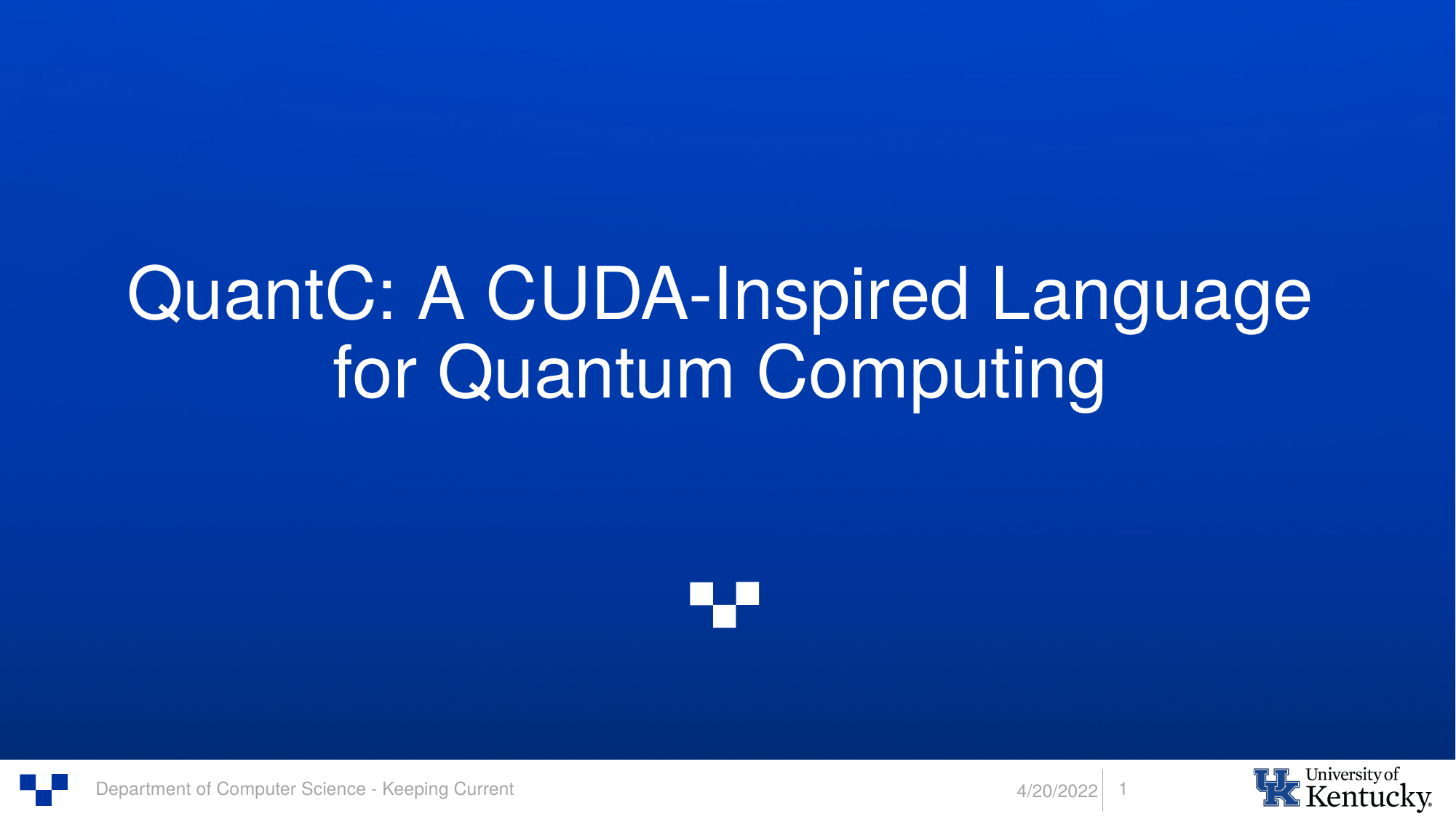

# QuantC: A CUDA-Inspired Language for Quantum Computing

4/20/2022
1
Department of Computer Science - Keeping Current